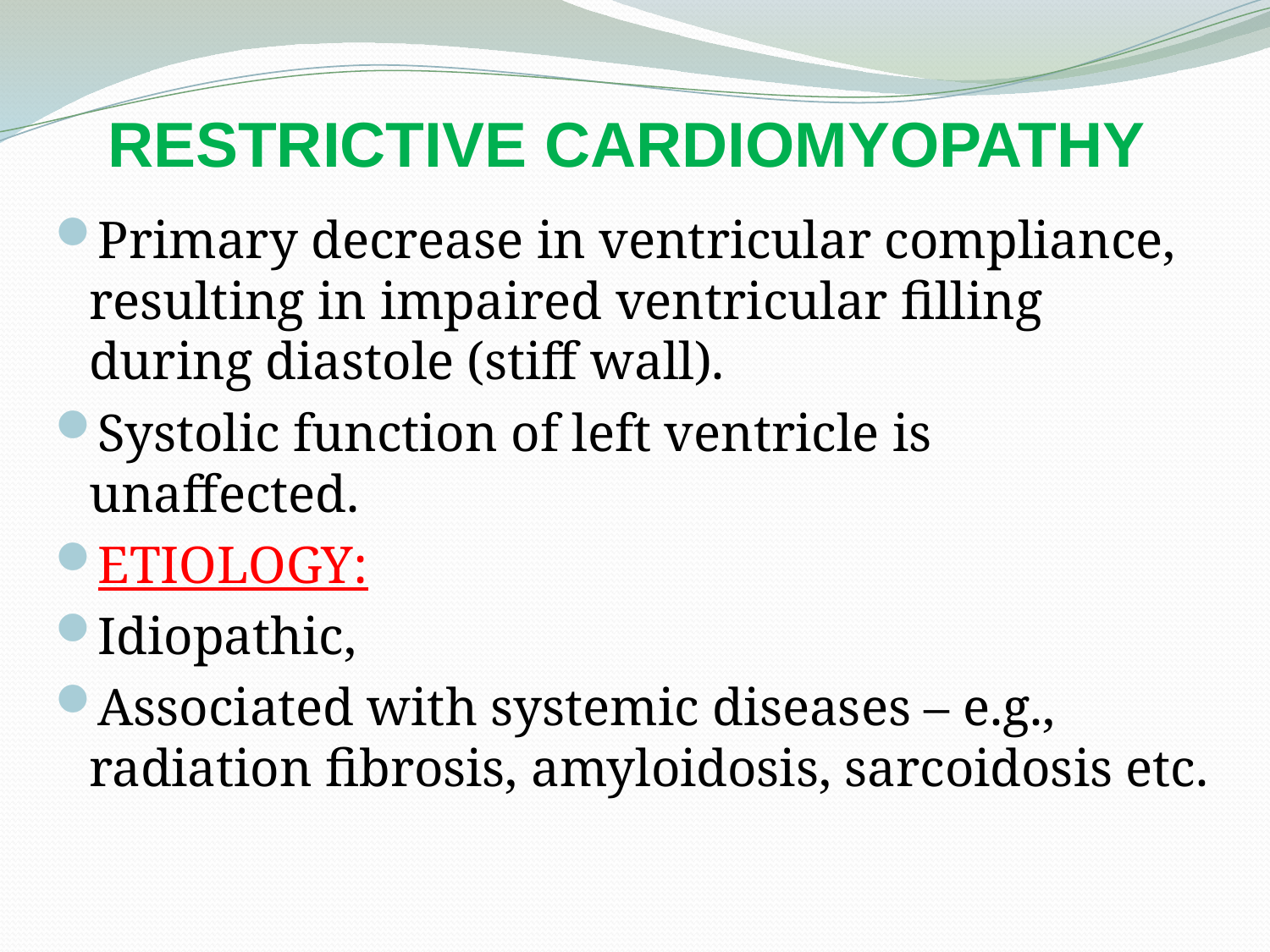

# RESTRICTIVE CARDIOMYOPATHY
Primary decrease in ventricular compliance, resulting in impaired ventricular filling during diastole (stiff wall).
Systolic function of left ventricle is unaffected.
ETIOLOGY:
Idiopathic,
Associated with systemic diseases – e.g., radiation fibrosis, amyloidosis, sarcoidosis etc.